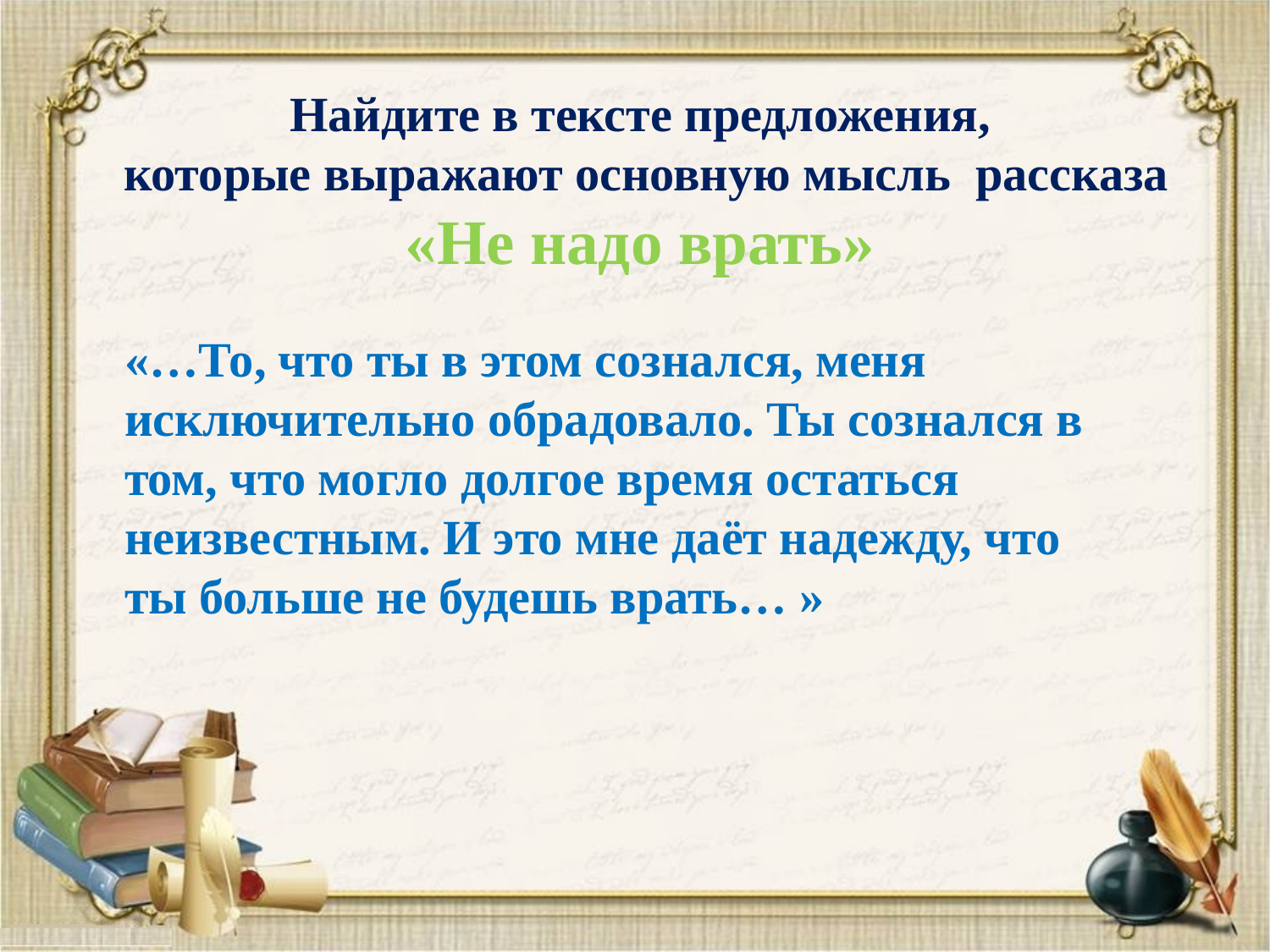

Найдите в тексте предложения,
 которые выражают основную мысль  рассказа
«Не надо врать»

«…То, что ты в этом сознался, меня исключительно обрадовало. Ты сознался в том, что могло долгое время остаться неизвестным. И это мне даёт надежду, что ты больше не будешь врать… »